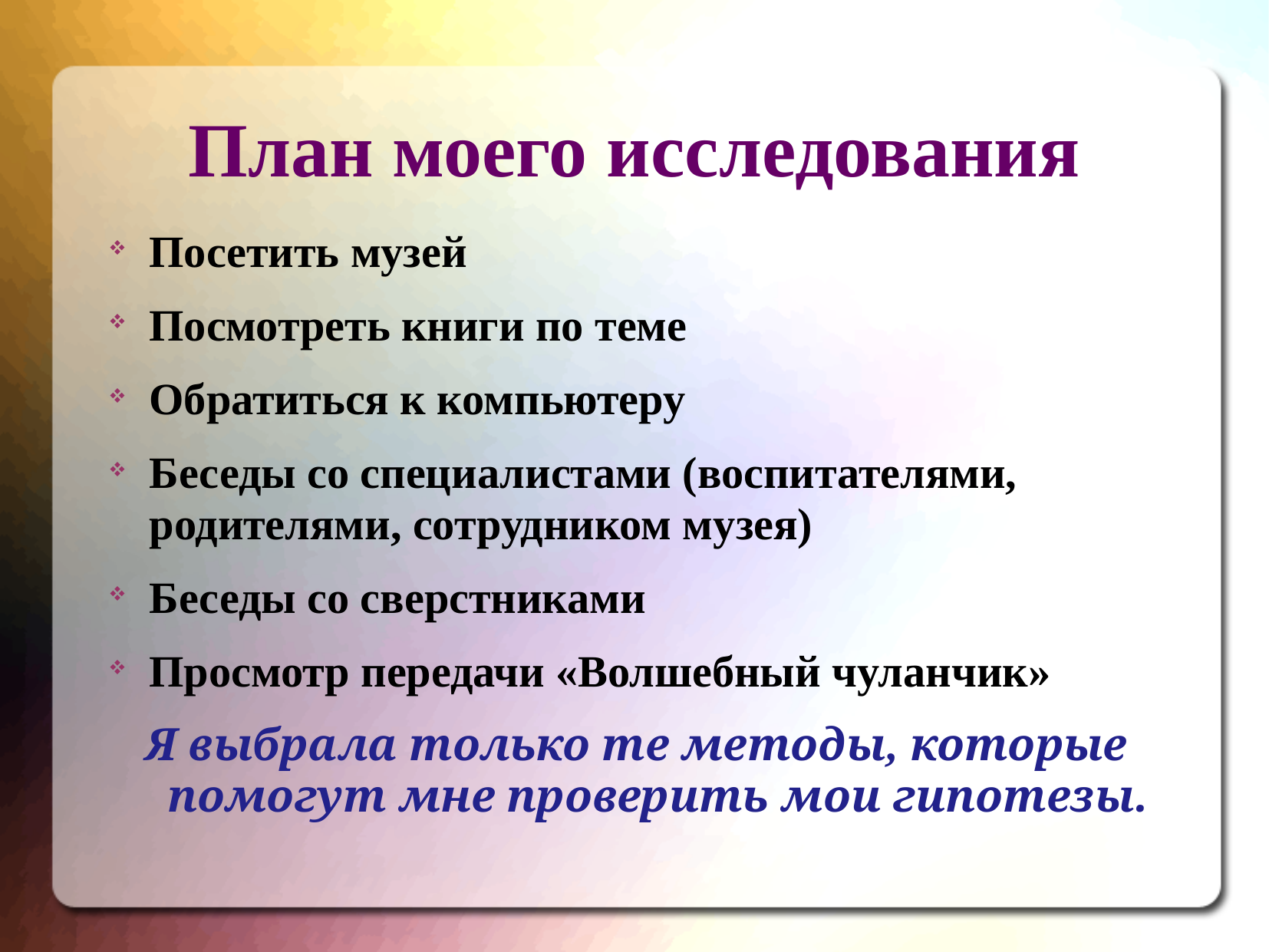

# План моего исследования
Посетить музей
Посмотреть книги по теме
Обратиться к компьютеру
Беседы со специалистами (воспитателями, родителями, сотрудником музея)
Беседы со сверстниками
Просмотр передачи «Волшебный чуланчик»
Я выбрала только те методы, которые помогут мне проверить мои гипотезы.